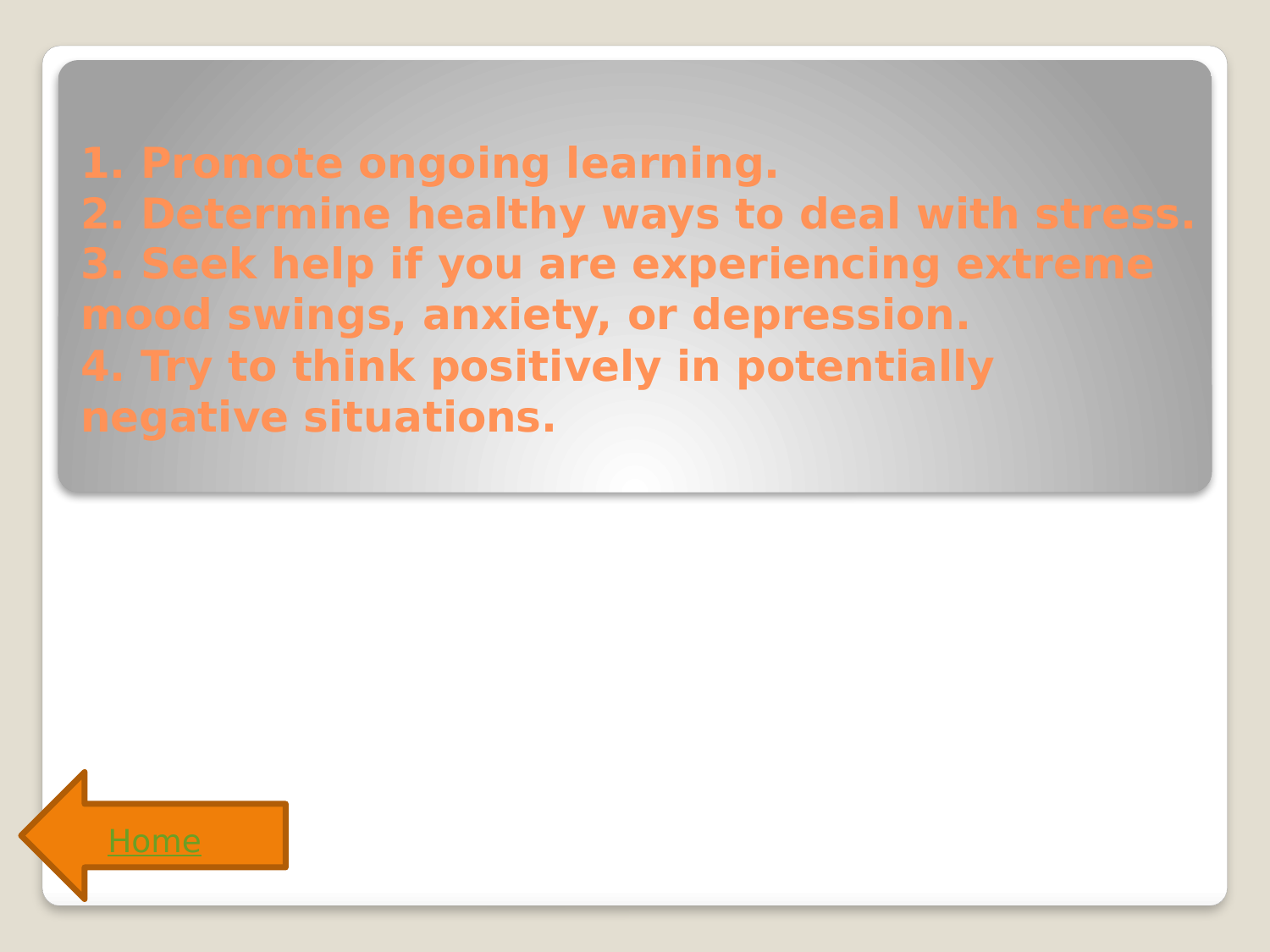

# 1. Promote ongoing learning. 2. Determine healthy ways to deal with stress. 3. Seek help if you are experiencing extreme mood swings, anxiety, or depression. 4. Try to think positively in potentially negative situations.

Home